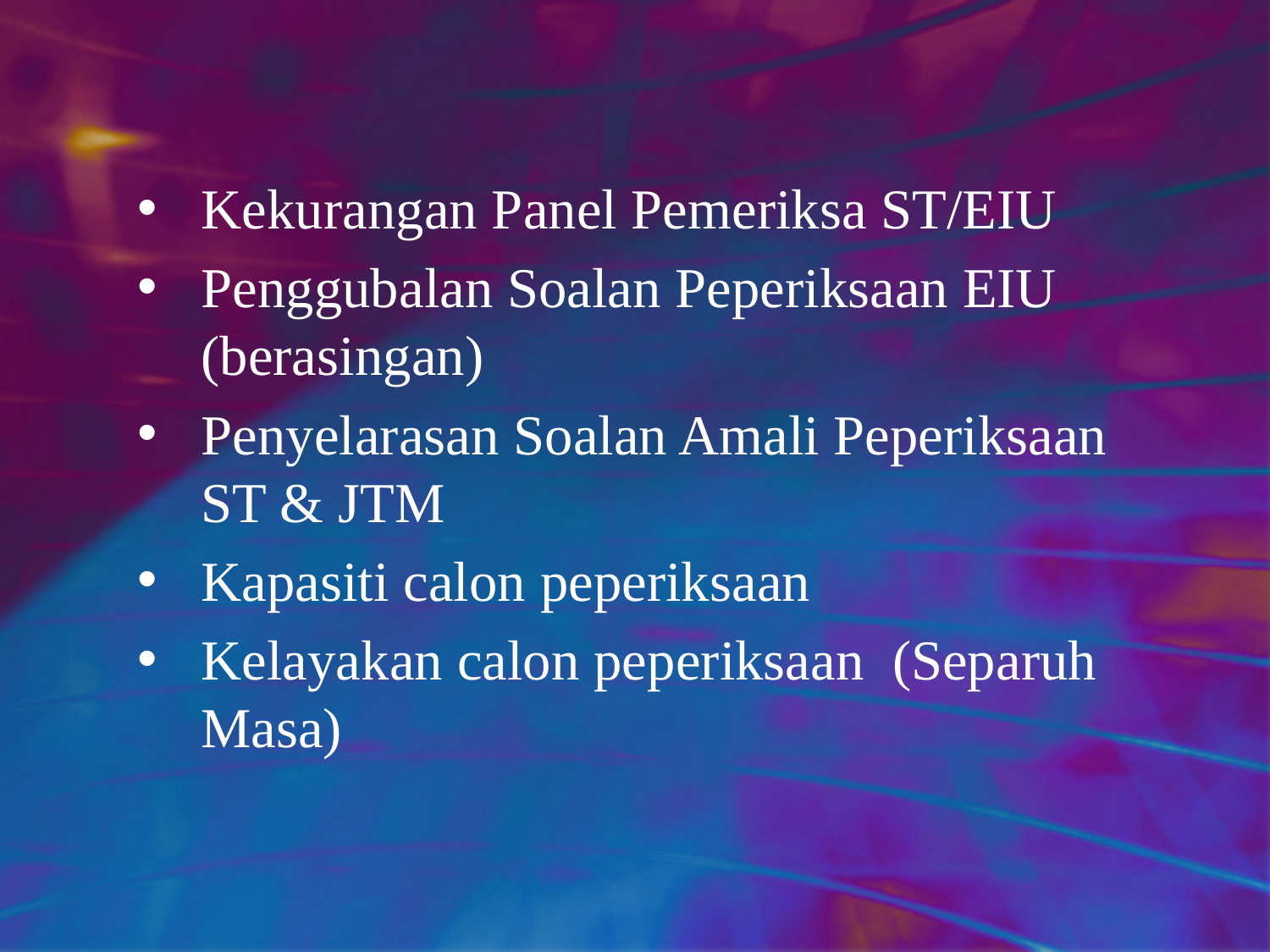

Kekurangan Panel Pemeriksa ST/EIU
Penggubalan Soalan Peperiksaan EIU (berasingan)
Penyelarasan Soalan Amali Peperiksaan ST & JTM
Kapasiti calon peperiksaan
Kelayakan calon peperiksaan  (Separuh Masa)